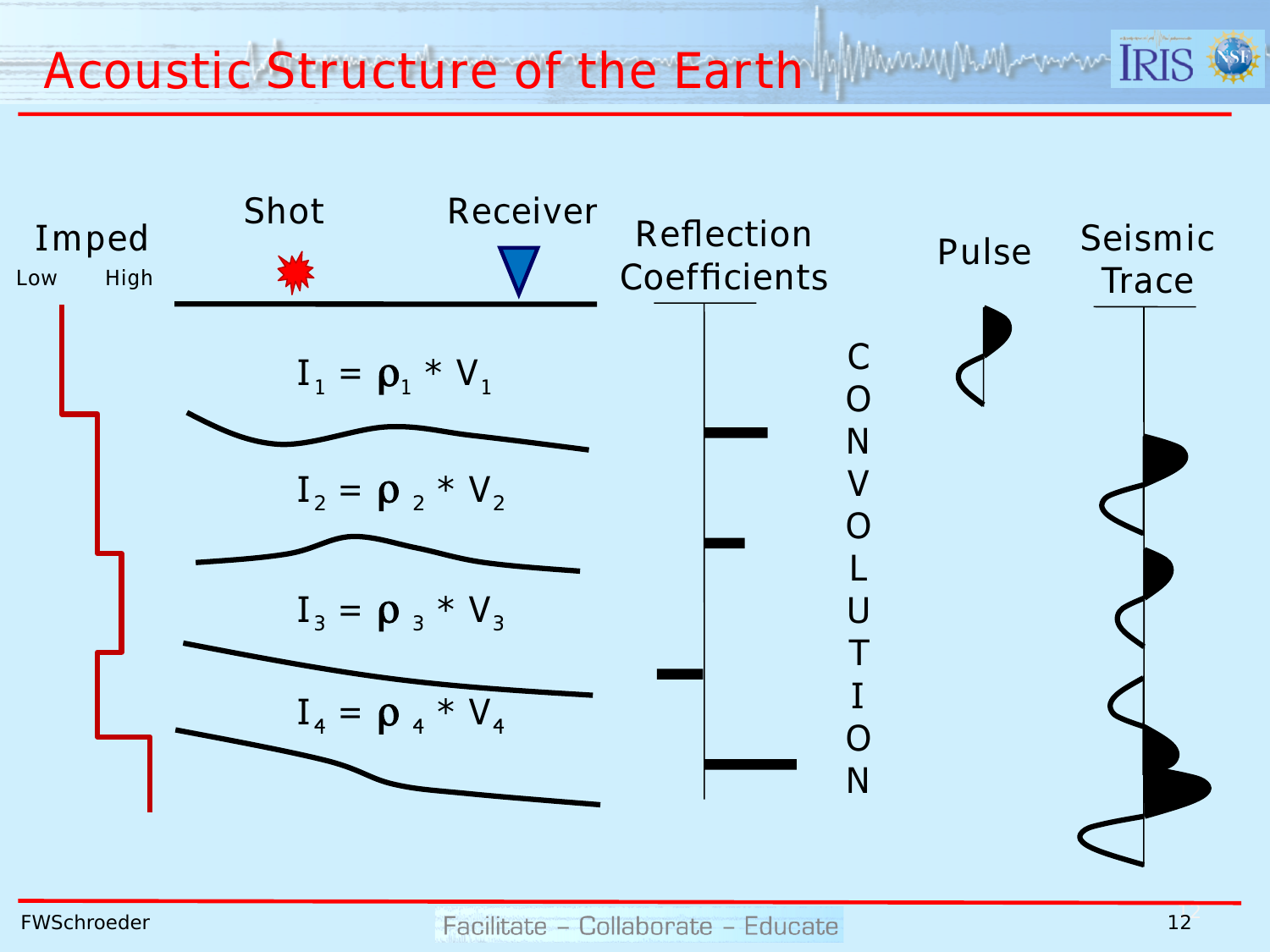

# Acoustic Structure of the Earth
Shot
Receiver
Reflection
Coefficients

Imped
Seismic
Trace

C
O
N
V
O
L
U
T
I
O
N
Pulse

Low
High

I1 = ρ1 * V1

I2 = ρ 2 * V2

I3 = ρ 3 * V3

I4 = ρ 4 * V4